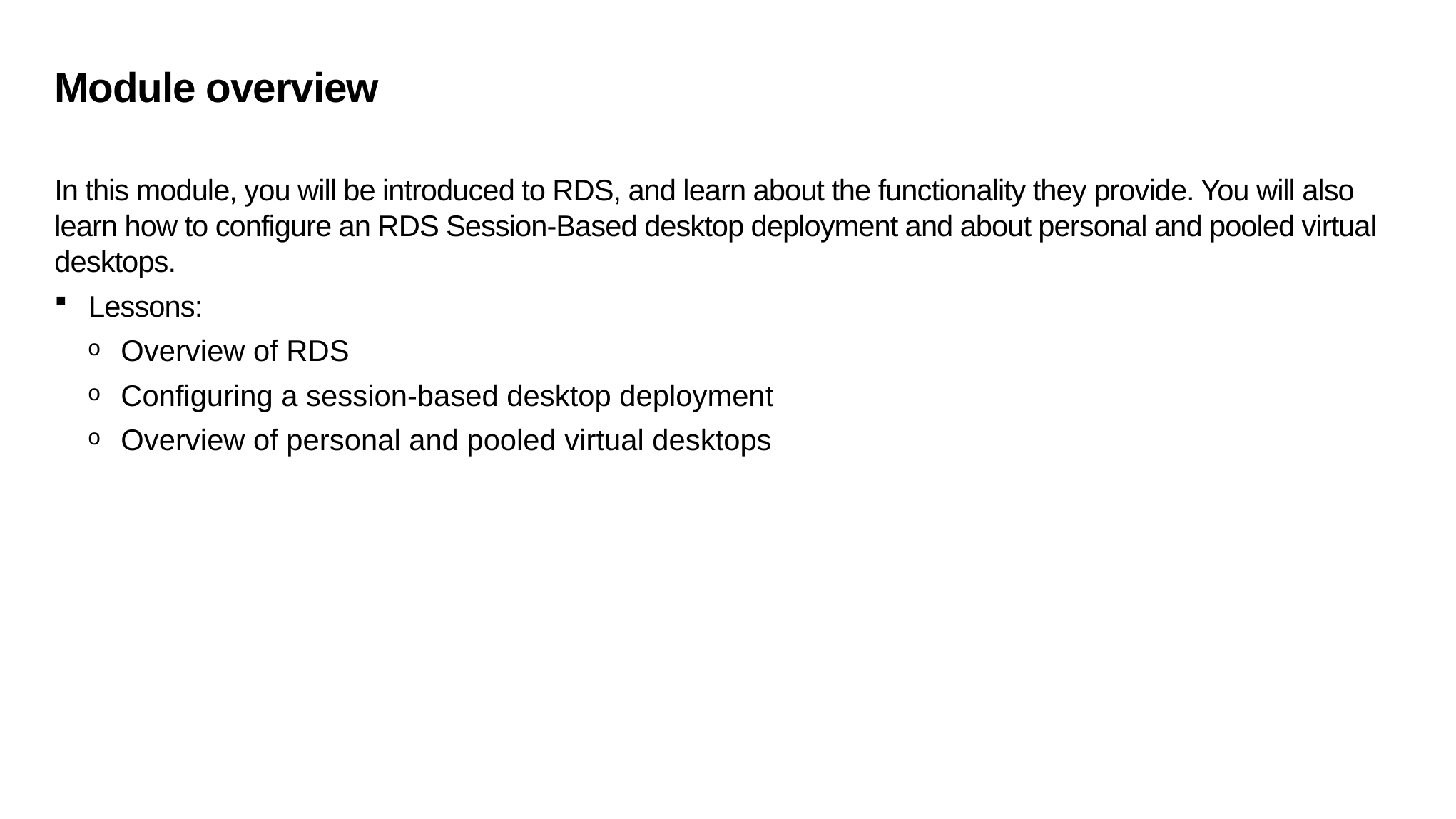

# Module overview
In this module, you will be introduced to RDS, and learn about the functionality they provide. You will also learn how to configure an RDS Session-Based desktop deployment and about personal and pooled virtual desktops.
Lessons:
Overview of RDS
Configuring a session-based desktop deployment
Overview of personal and pooled virtual desktops